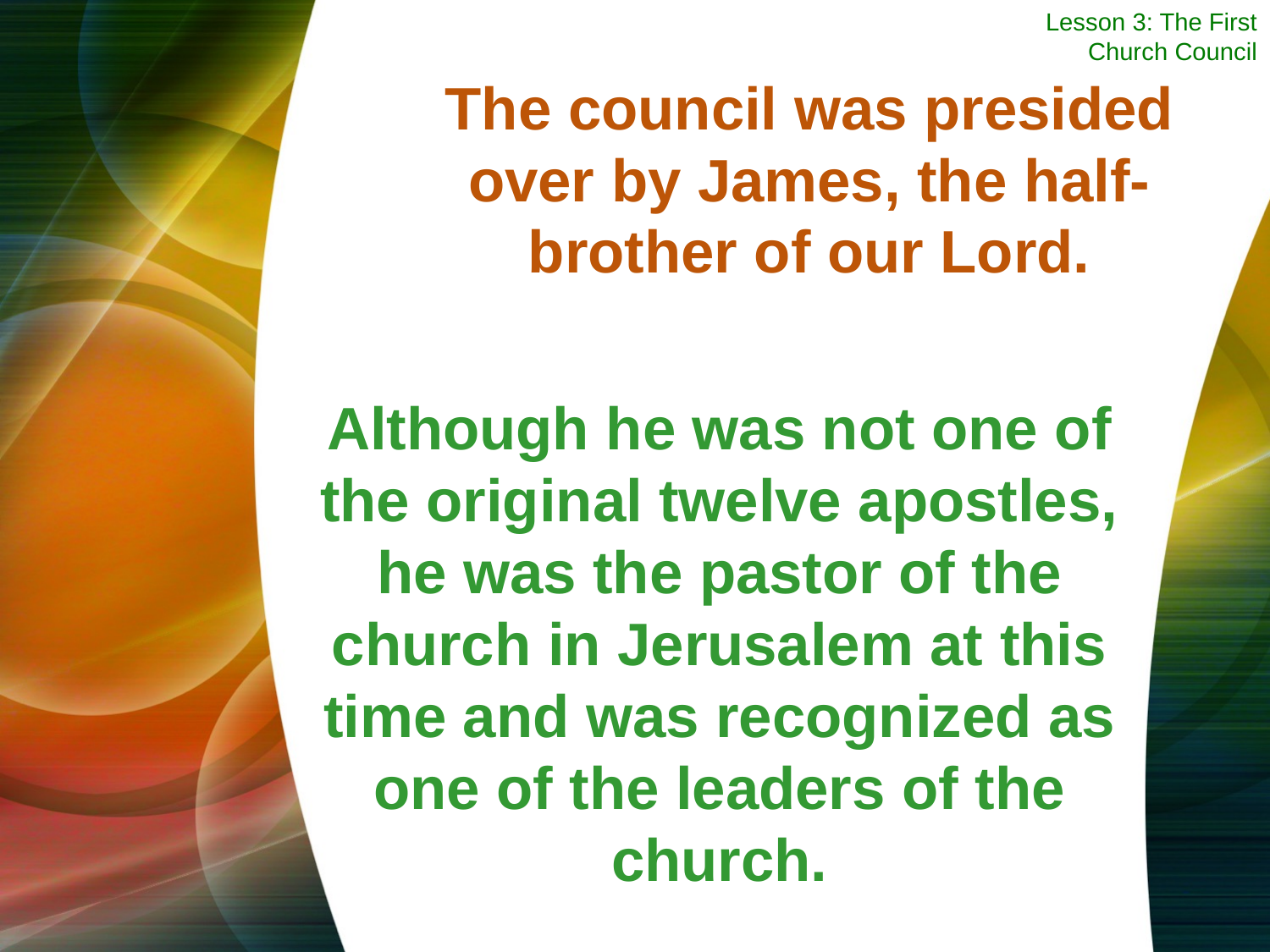

Lesson 3: The First Church Council
The council was presided over by James, the half-brother of our Lord.
Although he was not one of the original twelve apostles, he was the pastor of the church in Jerusalem at this time and was recognized as one of the leaders of the church.